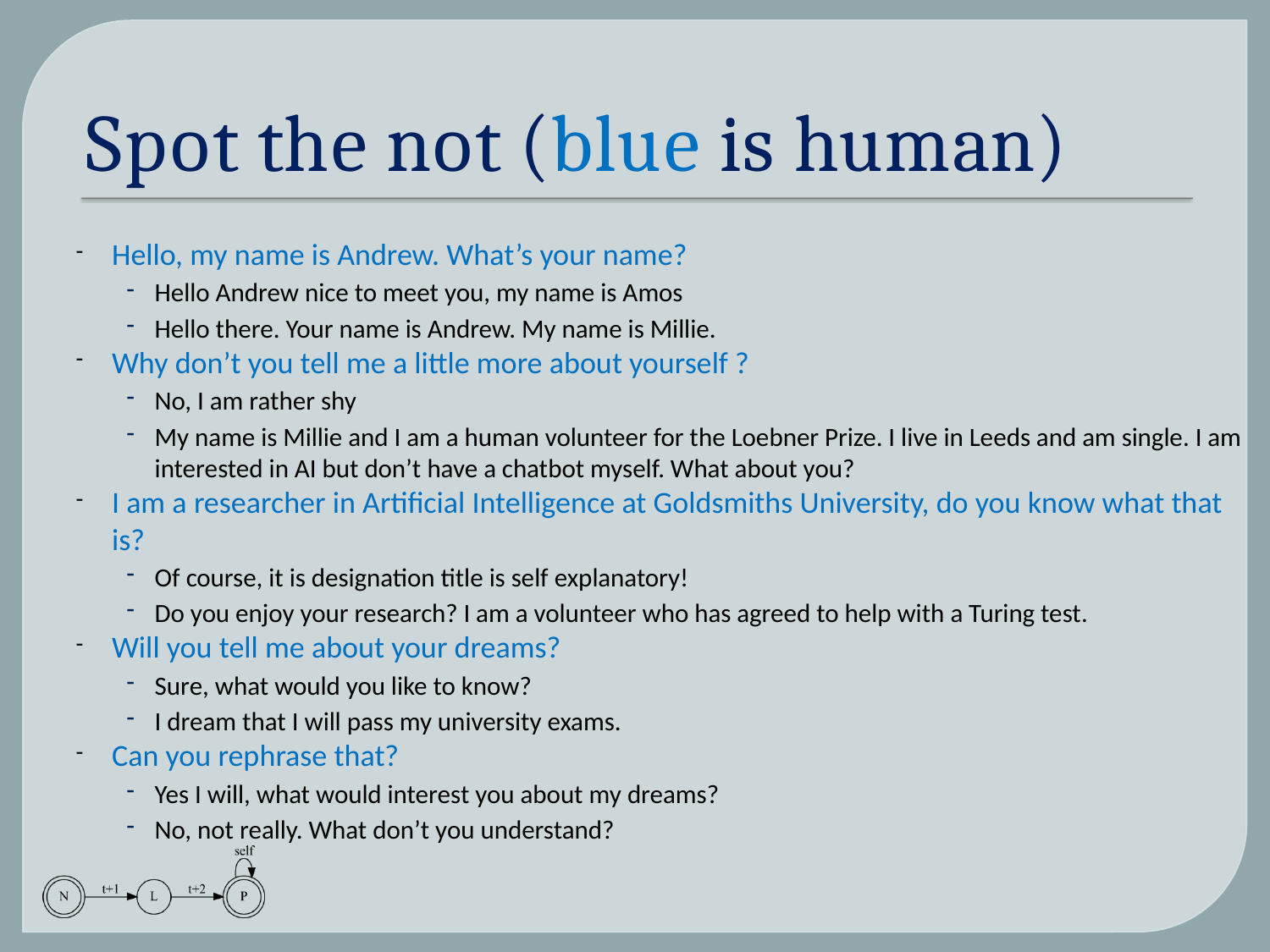

# Spot the not (blue is human)
Hello, my name is Andrew. What’s your name?
Hello Andrew nice to meet you, my name is Amos
Hello there. Your name is Andrew. My name is Millie.
Why don’t you tell me a little more about yourself ?
No, I am rather shy
My name is Millie and I am a human volunteer for the Loebner Prize. I live in Leeds and am single. I am interested in AI but don’t have a chatbot myself. What about you?
I am a researcher in Artificial Intelligence at Goldsmiths University, do you know what that is?
Of course, it is designation title is self explanatory!
Do you enjoy your research? I am a volunteer who has agreed to help with a Turing test.
Will you tell me about your dreams?
Sure, what would you like to know?
I dream that I will pass my university exams.
Can you rephrase that?
Yes I will, what would interest you about my dreams?
No, not really. What don’t you understand?